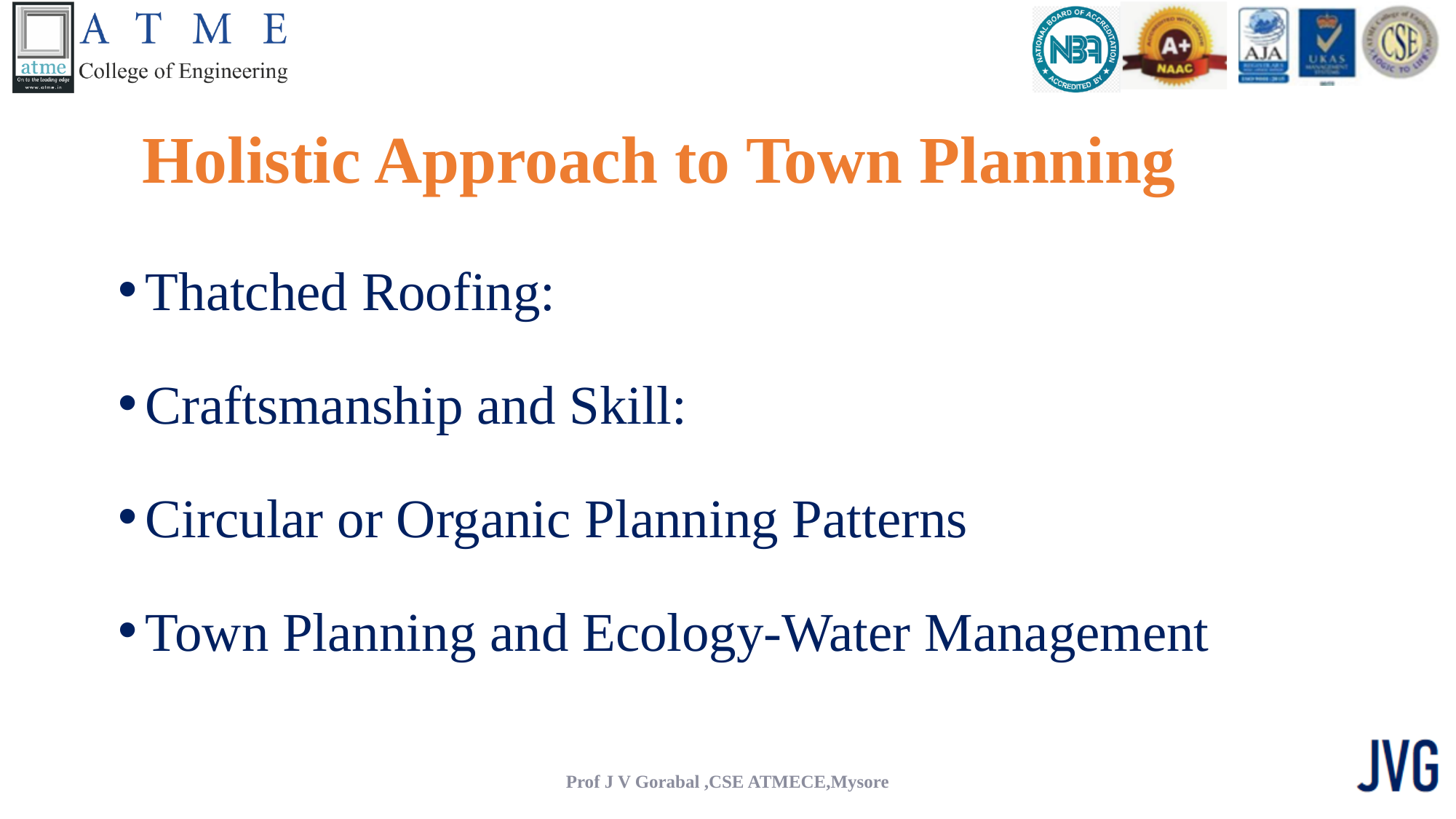

# Holistic Approach to Town Planning
Thatched Roofing:
Craftsmanship and Skill:
Circular or Organic Planning Patterns
Town Planning and Ecology-Water Management
Prof J V Gorabal ,CSE ATMECE,Mysore